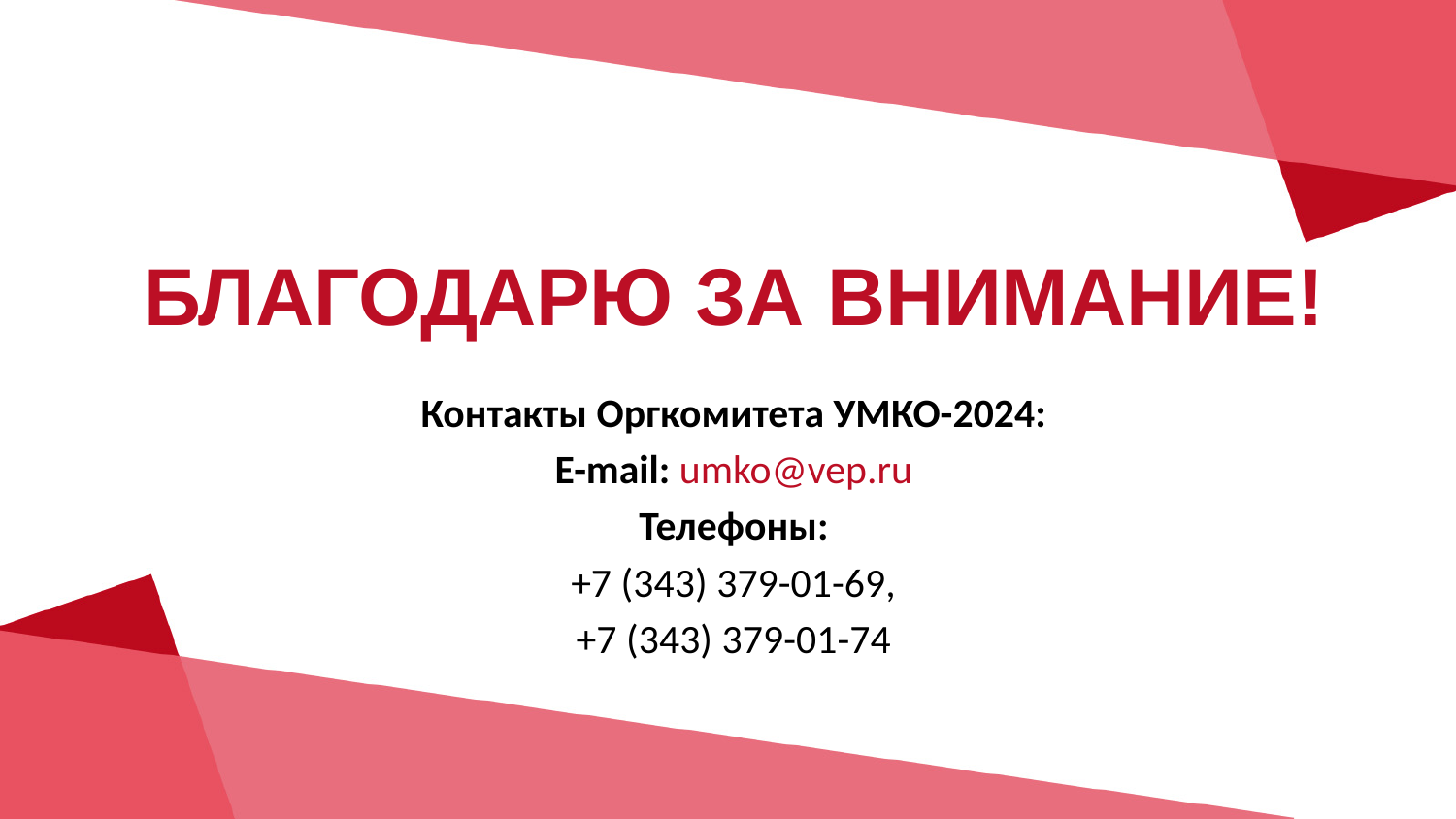

# Благодарю за внимание!
Контакты Оргкомитета УМКО-2024:
E-mail: umko@vep.ru
Телефоны:
+7 (343) 379-01-69,
+7 (343) 379-01-74